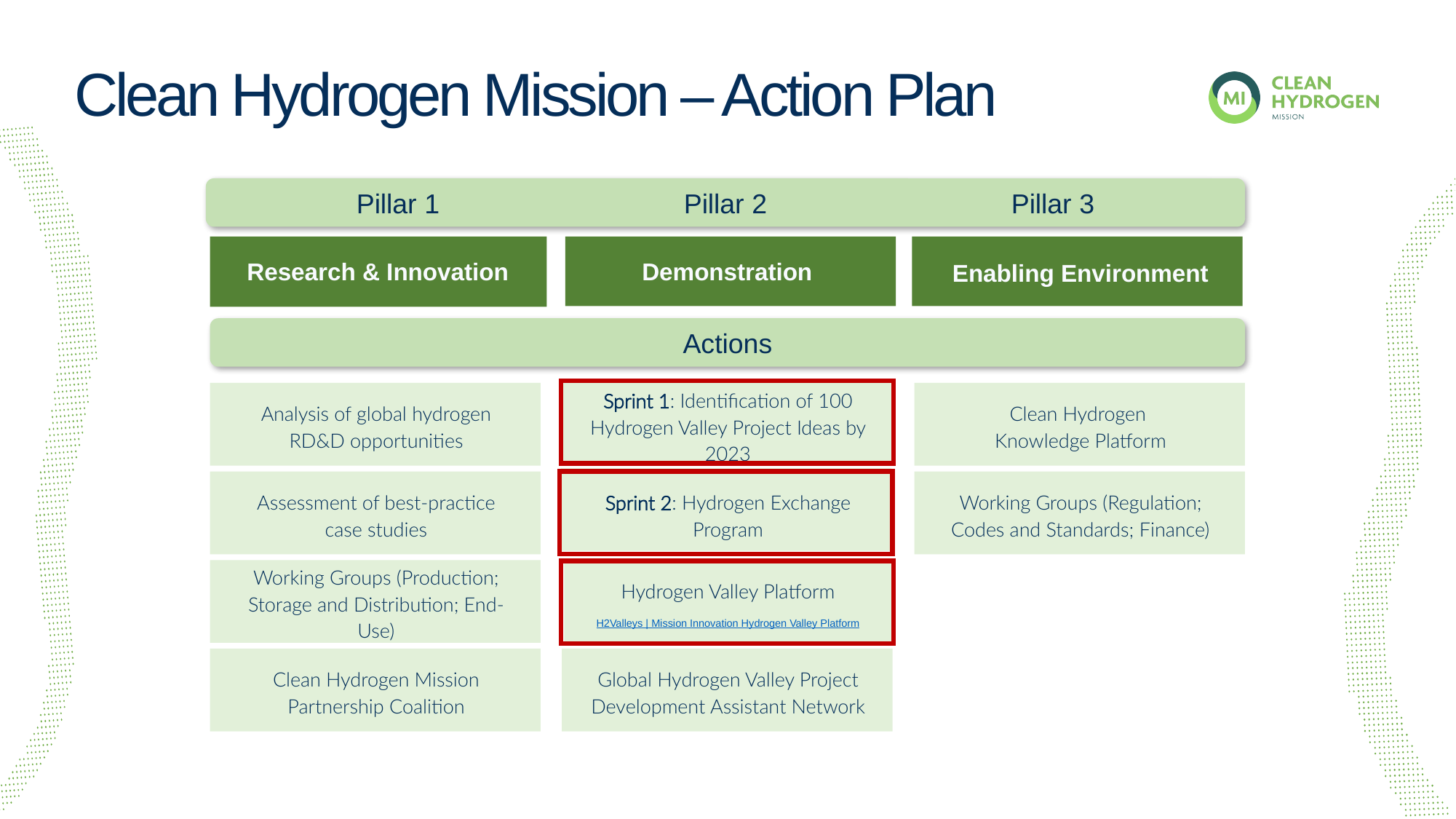

Clean Hydrogen Mission – Action Plan
Pillar 1			Pillar 2			Pillar 3

Research & Innovation
Demonstration
Enabling Environment
Actions

Sprint 1: Identification of 100 Hydrogen Valley Project Ideas by 2023

Analysis of global hydrogen RD&D opportunities
Clean Hydrogen
Knowledge Platform

Assessment of best-practice case studies
Sprint 2: Hydrogen Exchange Program
Working Groups (Regulation; Codes and Standards; Finance)
Working Groups (Production; Storage and Distribution; End-Use)

Hydrogen Valley Platform
H2Valleys | Mission Innovation Hydrogen Valley Platform

Clean Hydrogen Mission Partnership Coalition
Global Hydrogen Valley Project Development Assistant Network